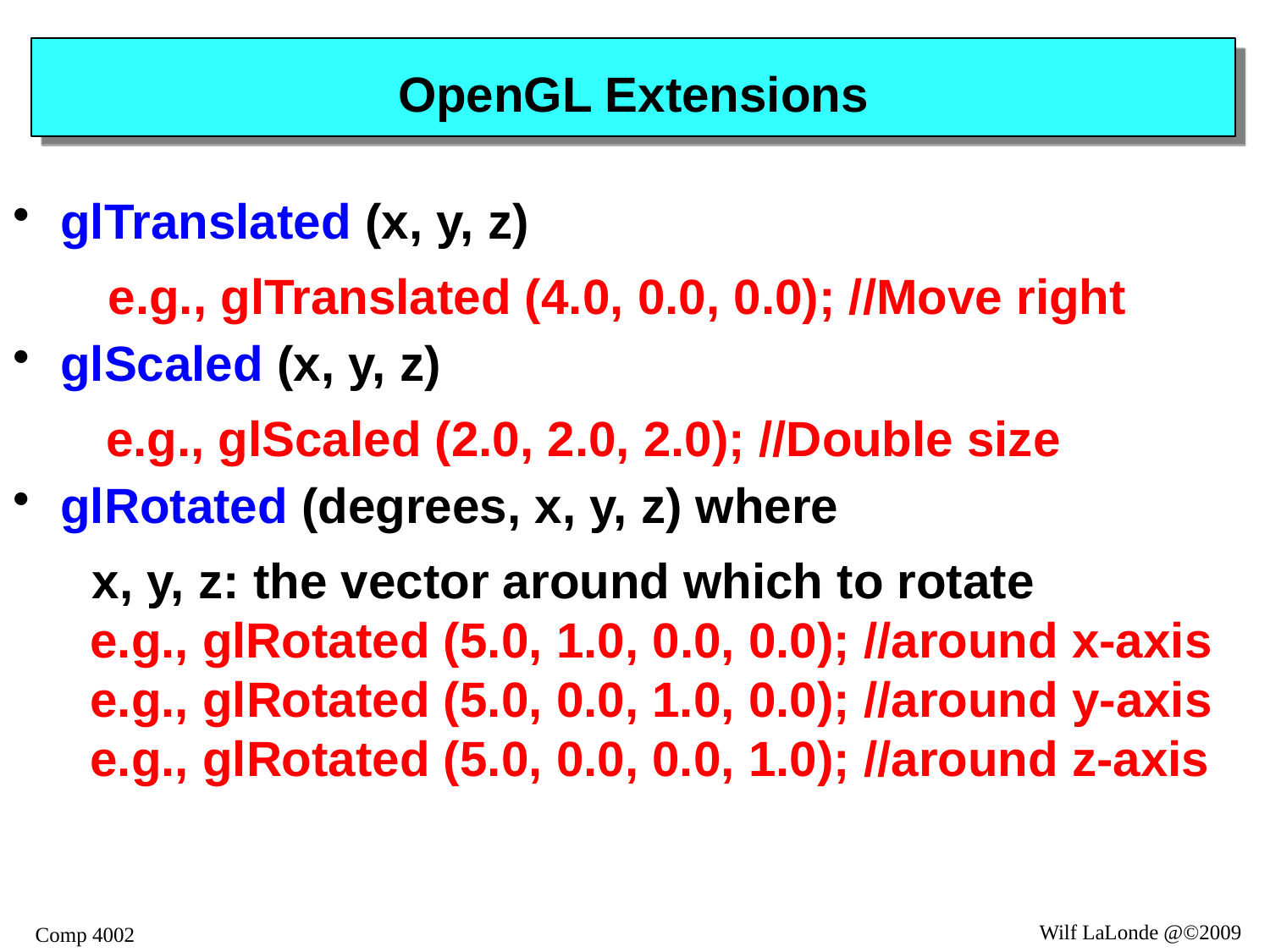

# OpenGL Extensions
glTranslated (x, y, z)
e.g., glTranslated (4.0, 0.0, 0.0); //Move right
glScaled (x, y, z)
 e.g., glScaled (2.0, 2.0, 2.0); //Double size
glRotated (degrees, x, y, z) where
x, y, z: the vector around which to rotate
 e.g., glRotated (5.0, 1.0, 0.0, 0.0); //around x-axis
 e.g., glRotated (5.0, 0.0, 1.0, 0.0); //around y-axis
 e.g., glRotated (5.0, 0.0, 0.0, 1.0); //around z-axis